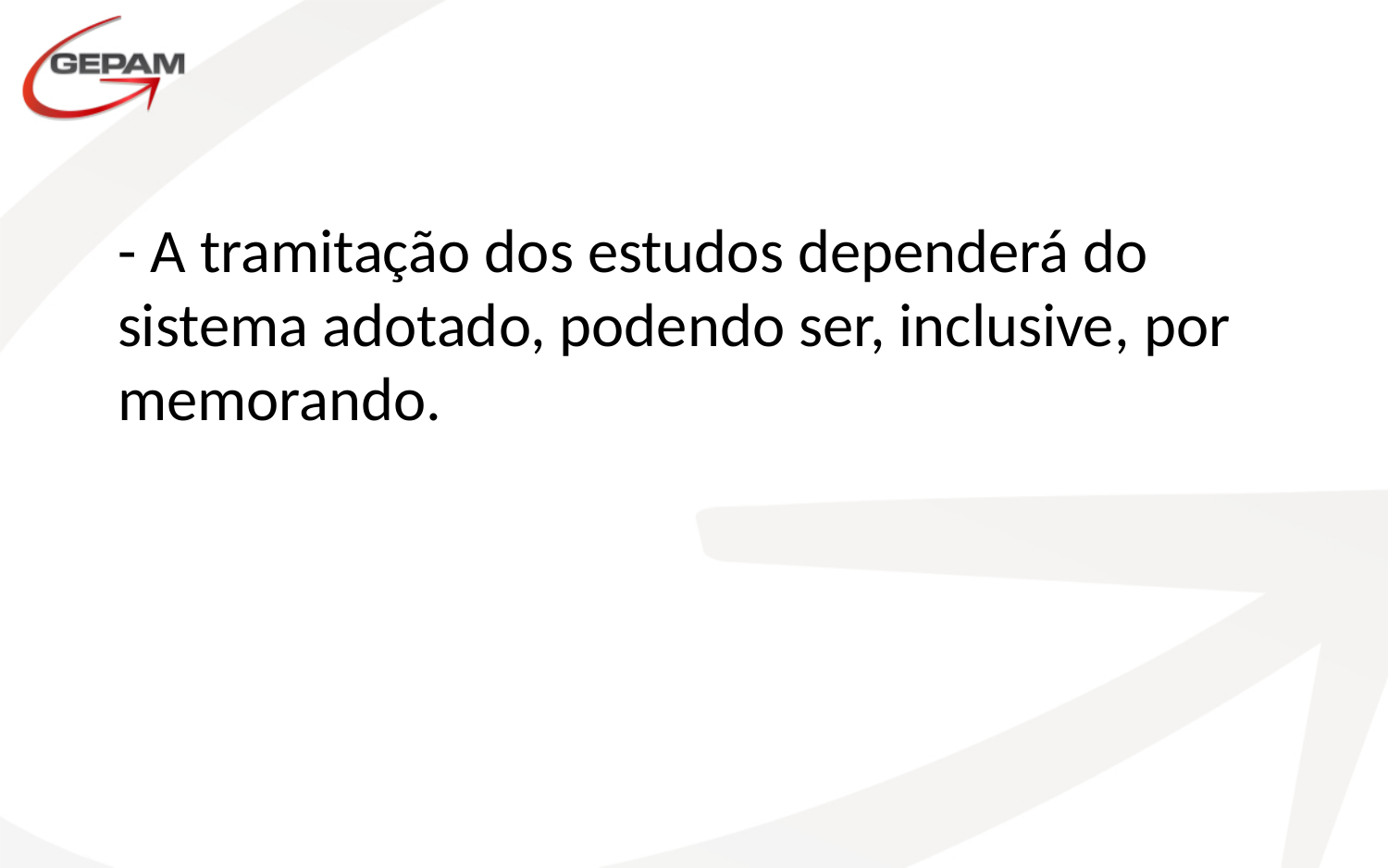

- A tramitação dos estudos dependerá do sistema adotado, podendo ser, inclusive, por memorando.